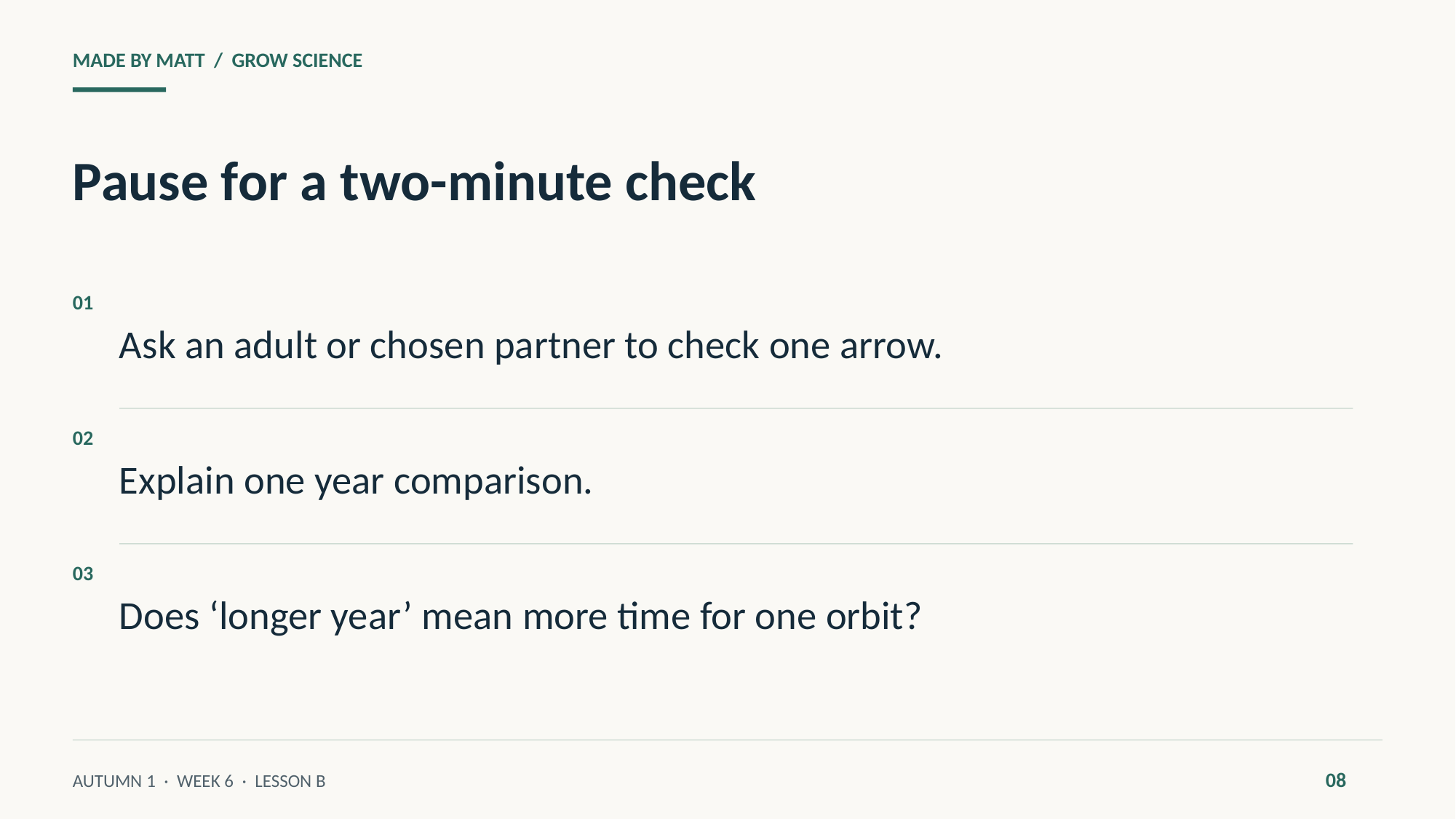

MADE BY MATT  /  GROW SCIENCE

Pause for a two-minute check
Ask an adult or chosen partner to check one arrow.
01

Explain one year comparison.
02

Does ‘longer year’ mean more time for one orbit?
03

08
AUTUMN 1  ·  WEEK 6  ·  LESSON B